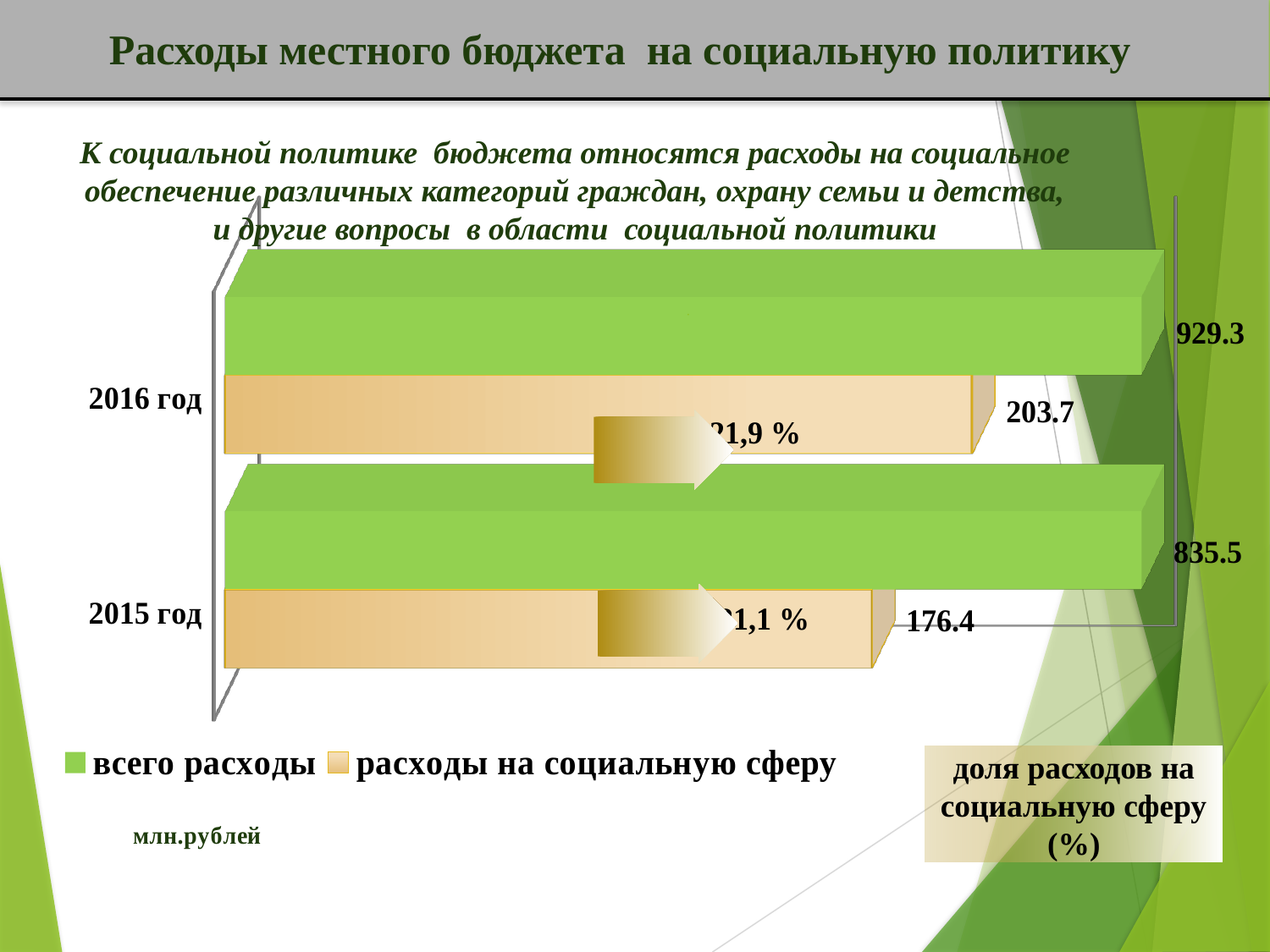

Расходы местного бюджета  на социальную политику

[unsupported chart]

К социальной политике  бюджета относятся расходы на социальное обеспечение различных категорий граждан, охрану семьи и детства, и другие вопросы  в области  социальной политики

доля расходов на социальную сферу (%)